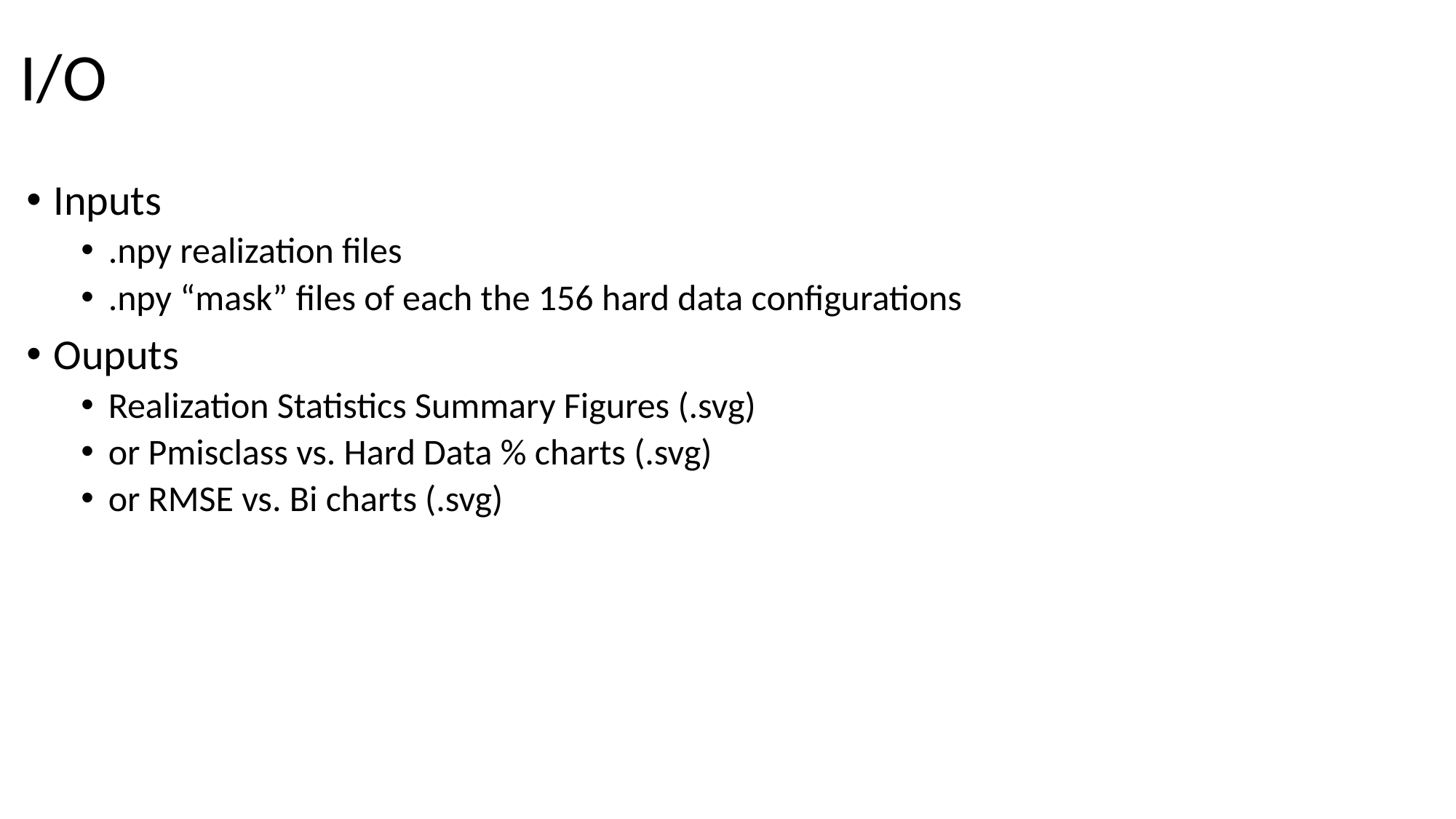

# I/O
Inputs
.npy realization files
.npy “mask” files of each the 156 hard data configurations
Ouputs
Realization Statistics Summary Figures (.svg)
or Pmisclass vs. Hard Data % charts (.svg)
or RMSE vs. Bi charts (.svg)